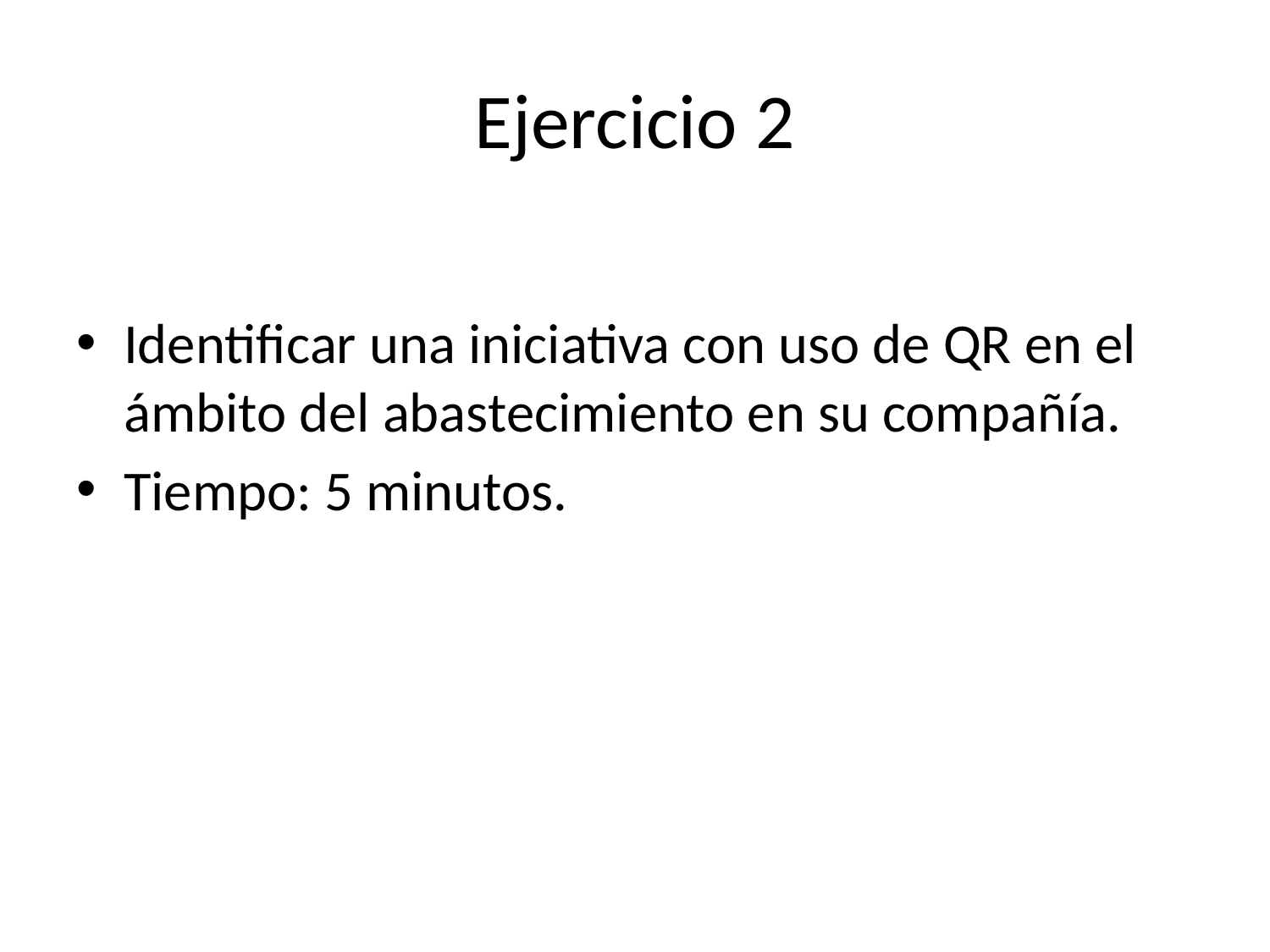

# Ejercicio 2

Identificar una iniciativa con uso de QR en el ámbito del abastecimiento en su compañía.
Tiempo: 5 minutos.